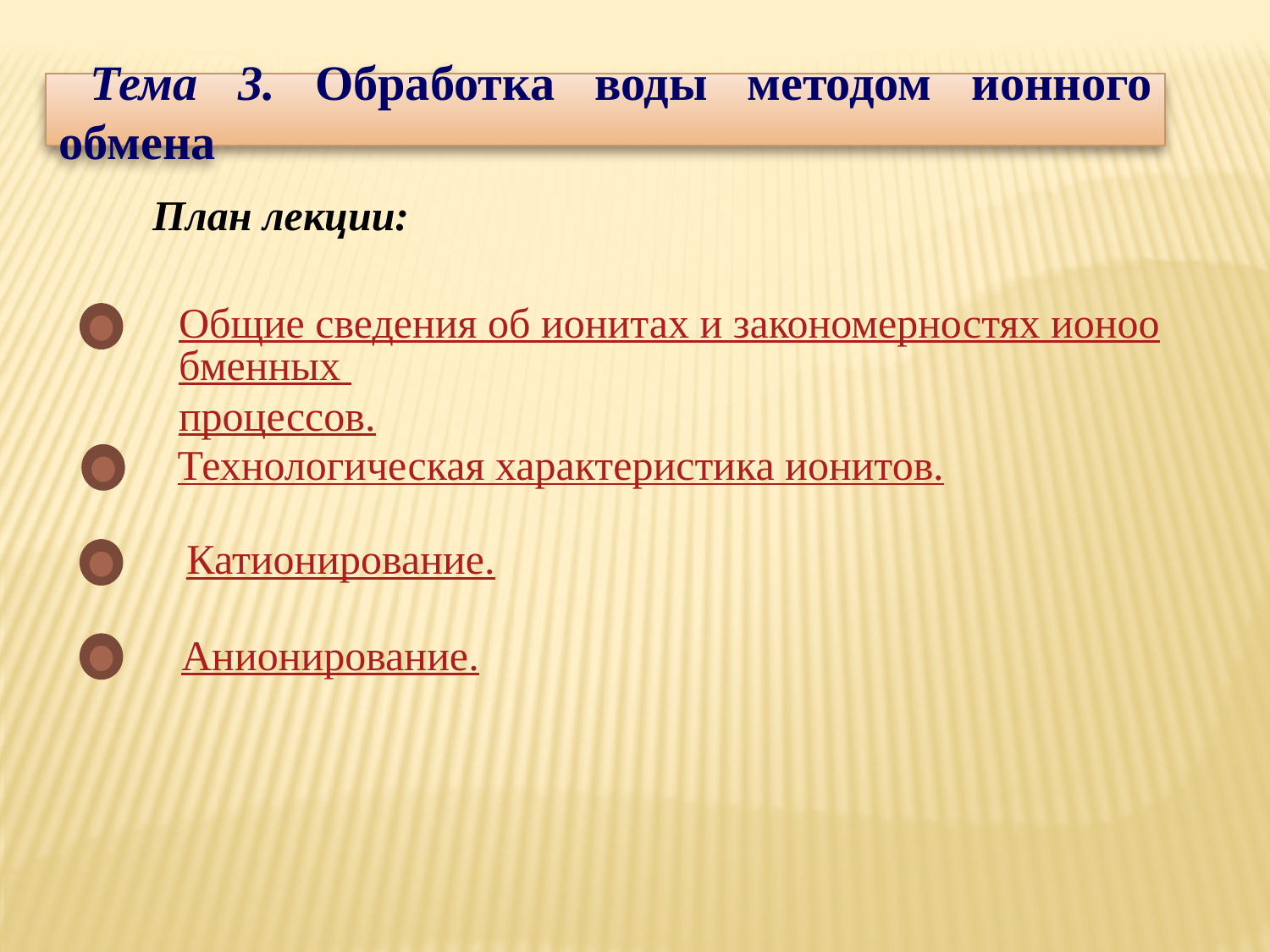

Тема 3. Обработка воды методом ионного обмена
План лекции:
Общие сведения об ионитах и закономерностях ионообменных процессов.

Технологическая характеристика ионитов.

Катионирование.

Анионирование.